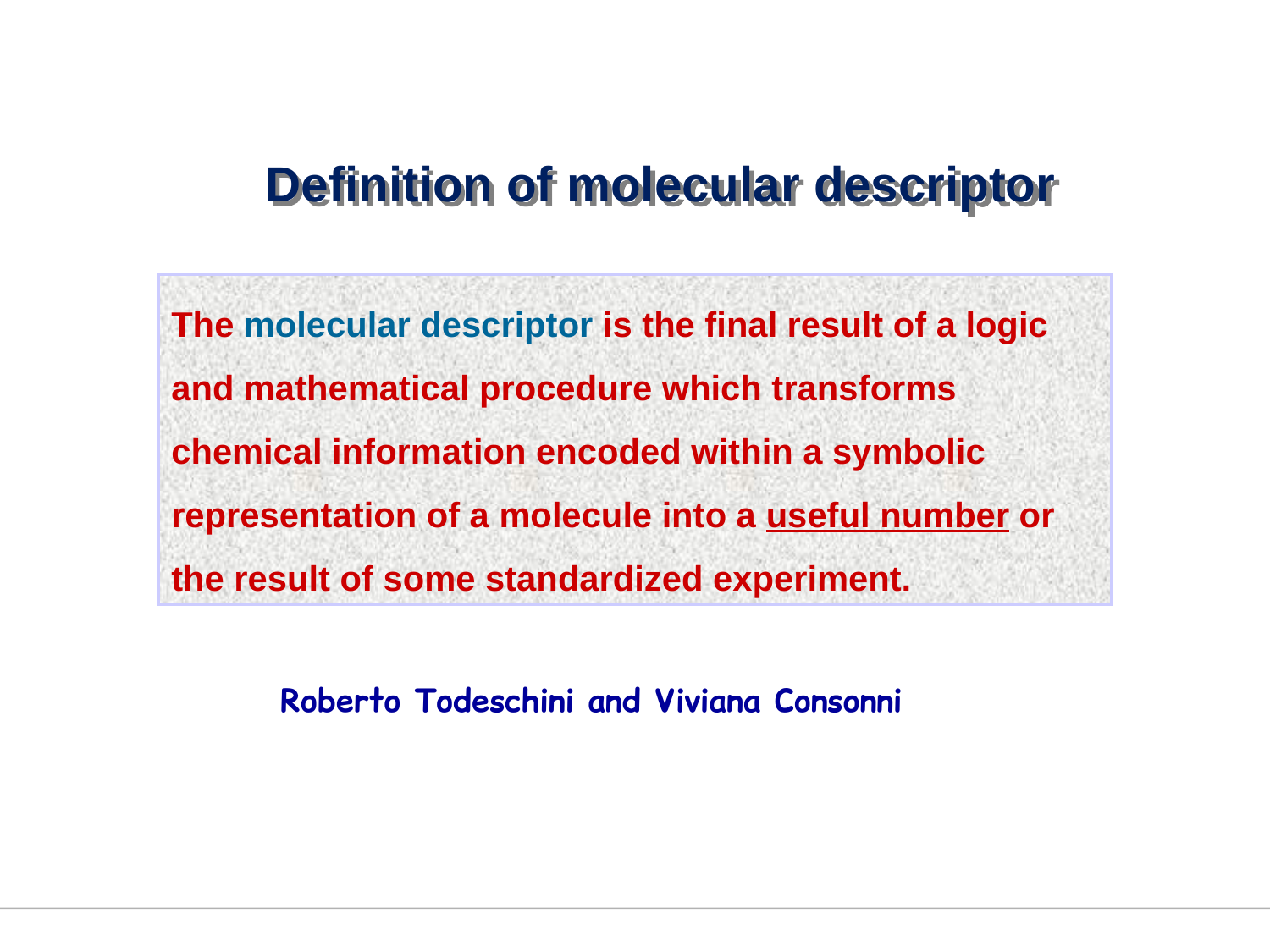

Definition of molecular descriptor
The molecular descriptor is the final result of a logic and mathematical procedure which transforms chemical information encoded within a symbolic representation of a molecule into a useful number or the result of some standardized experiment.
Roberto Todeschini and Viviana Consonni